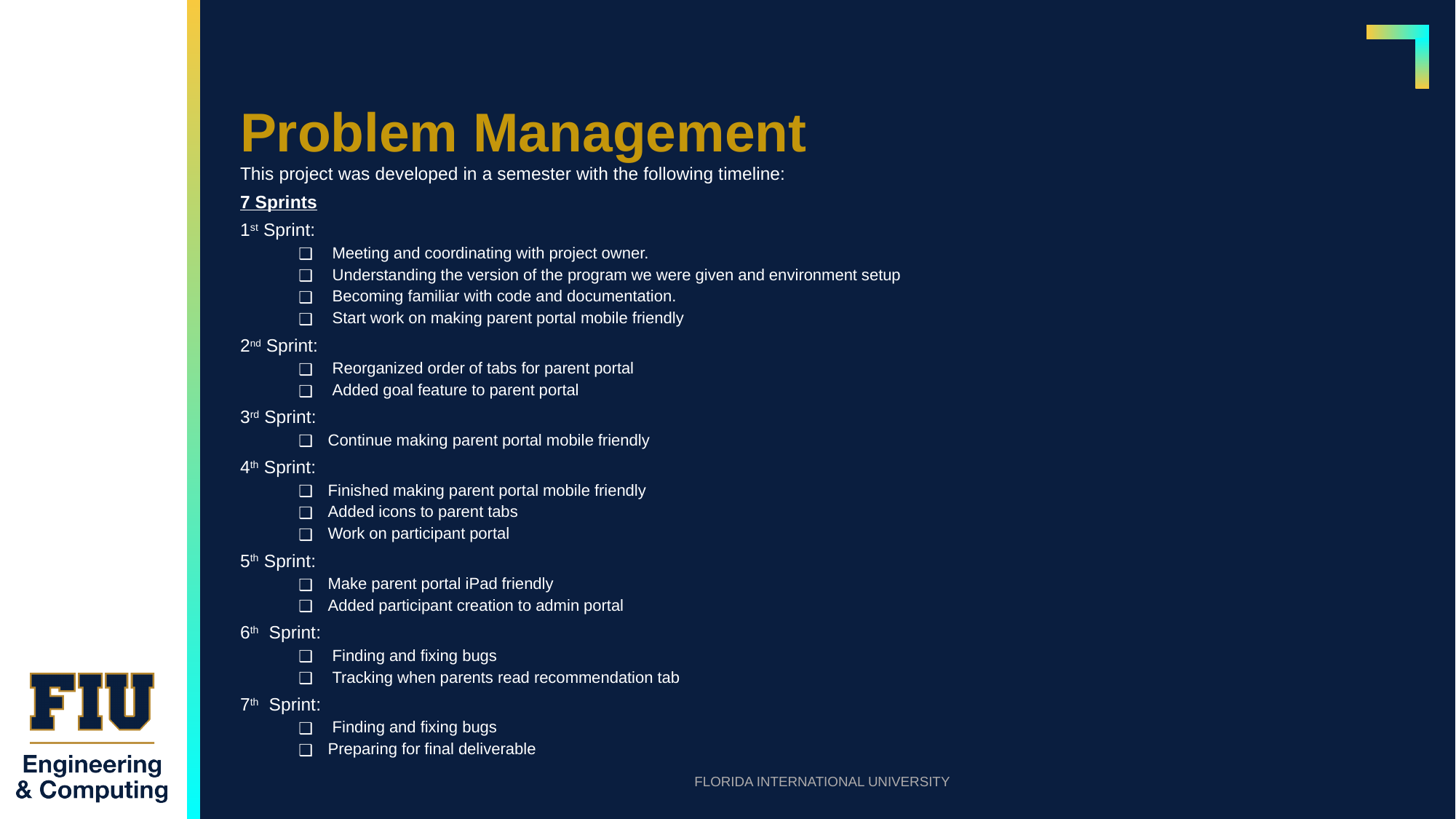

# Problem Management
This project was developed in a semester with the following timeline:
7 Sprints
1st Sprint:
 Meeting and coordinating with project owner.
 Understanding the version of the program we were given and environment setup
 Becoming familiar with code and documentation.
 Start work on making parent portal mobile friendly
2nd Sprint:
 Reorganized order of tabs for parent portal
 Added goal feature to parent portal
3rd Sprint:
Continue making parent portal mobile friendly
4th Sprint:
Finished making parent portal mobile friendly
Added icons to parent tabs
Work on participant portal
5th Sprint:
Make parent portal iPad friendly
Added participant creation to admin portal
6th  Sprint:
 Finding and fixing bugs
 Tracking when parents read recommendation tab
7th  Sprint:
 Finding and fixing bugs
Preparing for final deliverable